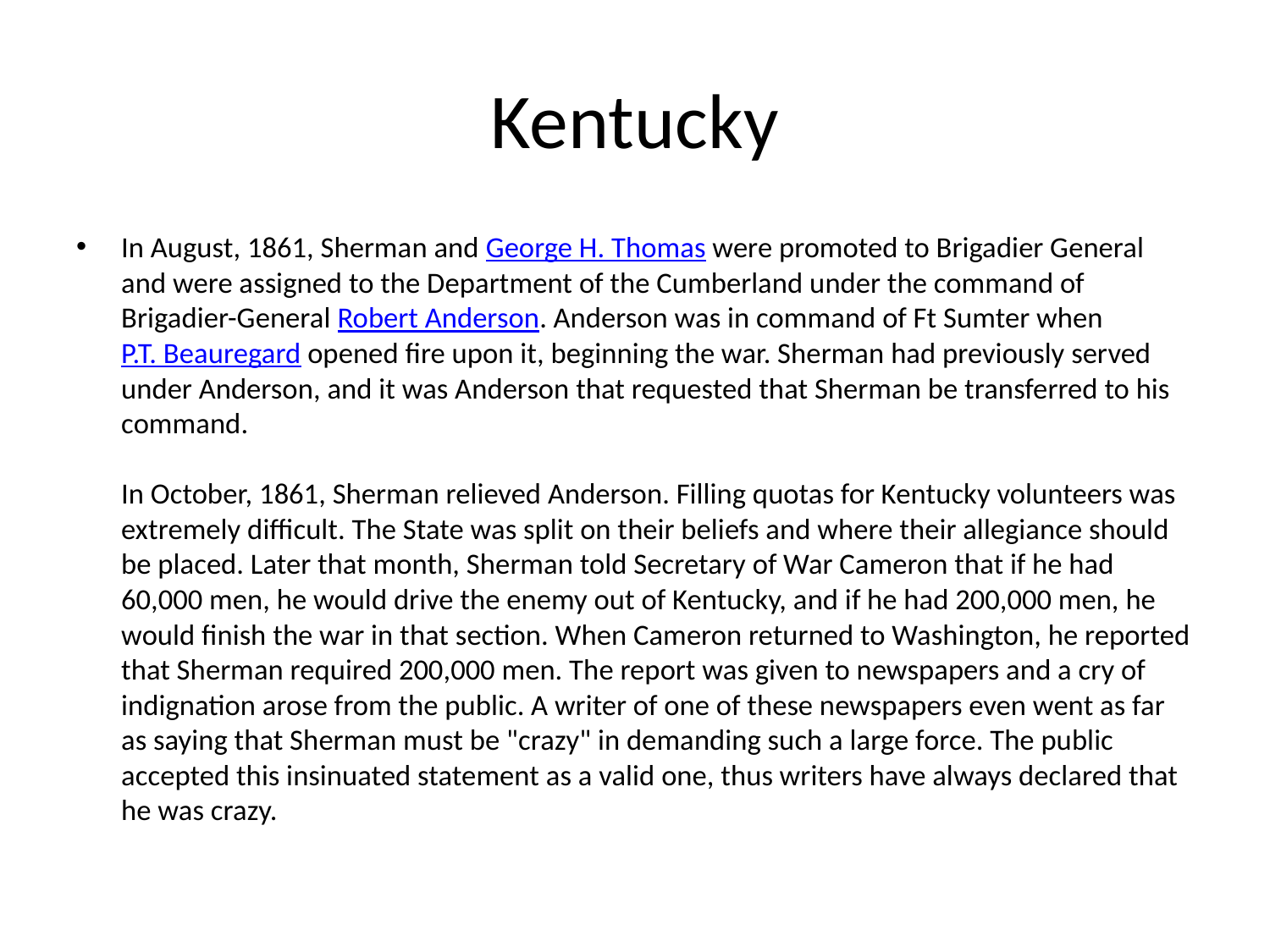

# Kentucky
In August, 1861, Sherman and George H. Thomas were promoted to Brigadier General and were assigned to the Department of the Cumberland under the command of Brigadier-General Robert Anderson. Anderson was in command of Ft Sumter when P.T. Beauregard opened fire upon it, beginning the war. Sherman had previously served under Anderson, and it was Anderson that requested that Sherman be transferred to his command.
In October, 1861, Sherman relieved Anderson. Filling quotas for Kentucky volunteers was extremely difficult. The State was split on their beliefs and where their allegiance should be placed. Later that month, Sherman told Secretary of War Cameron that if he had 60,000 men, he would drive the enemy out of Kentucky, and if he had 200,000 men, he would finish the war in that section. When Cameron returned to Washington, he reported that Sherman required 200,000 men. The report was given to newspapers and a cry of indignation arose from the public. A writer of one of these newspapers even went as far as saying that Sherman must be "crazy" in demanding such a large force. The public accepted this insinuated statement as a valid one, thus writers have always declared that he was crazy.